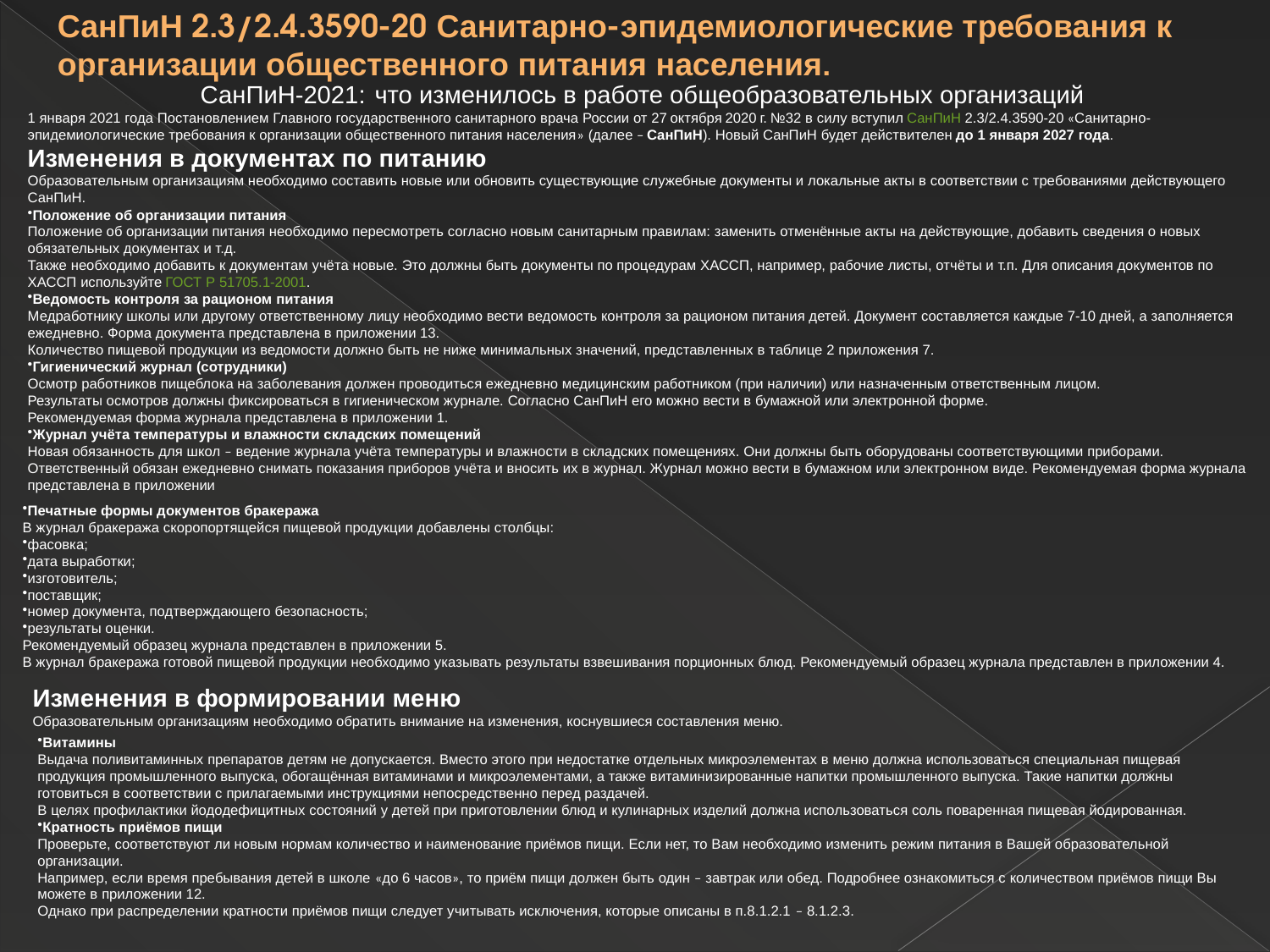

СанПиН 2.3/2.4.3590-20 Санитарно-эпидемиологические требования к организации общественного питания населения.
СанПиН-2021:   что изменилось в работе общеобразовательных организаций
1 января 2021 года Постановлением Главного государственного санитарного врача России от 27 октября 2020 г. №32 в силу вступил СанПиН 2.3/2.4.3590-20 «Санитарно-эпидемиологические требования к организации общественного питания населения» (далее – СанПиН). Новый СанПиН будет действителен до 1 января 2027 года.
Изменения в документах по питанию
Образовательным организациям необходимо составить новые или обновить существующие служебные документы и локальные акты в соответствии с требованиями действующего СанПиН.
Положение об организации питания
Положение об организации питания необходимо пересмотреть согласно новым санитарным правилам: заменить отменённые акты на действующие, добавить сведения о новых обязательных документах и т.д.
Также необходимо добавить к документам учёта новые. Это должны быть документы по процедурам ХАССП, например, рабочие листы, отчёты и т.п. Для описания документов по ХАССП используйте ГОСТ Р 51705.1-2001.
Ведомость контроля за рационом питания
Медработнику школы или другому ответственному лицу необходимо вести ведомость контроля за рационом питания детей. Документ составляется каждые 7-10 дней, а заполняется ежедневно. Форма документа представлена в приложении 13.
Количество пищевой продукции из ведомости должно быть не ниже минимальных значений, представленных в таблице 2 приложения 7.
Гигиенический журнал (сотрудники)
Осмотр работников пищеблока на заболевания должен проводиться ежедневно медицинским работником (при наличии) или назначенным ответственным лицом.
Результаты осмотров должны фиксироваться в гигиеническом журнале. Согласно СанПиН его можно вести в бумажной или электронной форме.
Рекомендуемая форма журнала представлена в приложении 1.
Журнал учёта температуры и влажности складских помещений
Новая обязанность для школ – ведение журнала учёта температуры и влажности в складских помещениях. Они должны быть оборудованы соответствующими приборами.
Ответственный обязан ежедневно снимать показания приборов учёта и вносить их в журнал. Журнал можно вести в бумажном или электронном виде. Рекомендуемая форма журнала представлена в приложении
Печатные формы документов бракеража
В журнал бракеража скоропортящейся пищевой продукции добавлены столбцы:
фасовка;
дата выработки;
изготовитель;
поставщик;
номер документа, подтверждающего безопасность;
результаты оценки.
Рекомендуемый образец журнала представлен в приложении 5.
В журнал бракеража готовой пищевой продукции необходимо указывать результаты взвешивания порционных блюд. Рекомендуемый образец журнала представлен в приложении 4.
Изменения в формировании меню
Образовательным организациям необходимо обратить внимание на изменения, коснувшиеся составления меню.
Витамины
Выдача поливитаминных препаратов детям не допускается. Вместо этого при недостатке отдельных микроэлементах в меню должна использоваться специальная пищевая продукция промышленного выпуска, обогащённая витаминами и микроэлементами, а также витаминизированные напитки промышленного выпуска. Такие напитки должны готовиться в соответствии с прилагаемыми инструкциями непосредственно перед раздачей.
В целях профилактики йододефицитных состояний у детей при приготовлении блюд и кулинарных изделий должна использоваться соль поваренная пищевая йодированная.
Кратность приёмов пищи
Проверьте, соответствуют ли новым нормам количество и наименование приёмов пищи. Если нет, то Вам необходимо изменить режим питания в Вашей образовательной организации.
Например, если время пребывания детей в школе «до 6 часов», то приём пищи должен быть один – завтрак или обед. Подробнее ознакомиться с количеством приёмов пищи Вы можете в приложении 12.
Однако при распределении кратности приёмов пищи следует учитывать исключения, которые описаны в п.8.1.2.1 – 8.1.2.3.